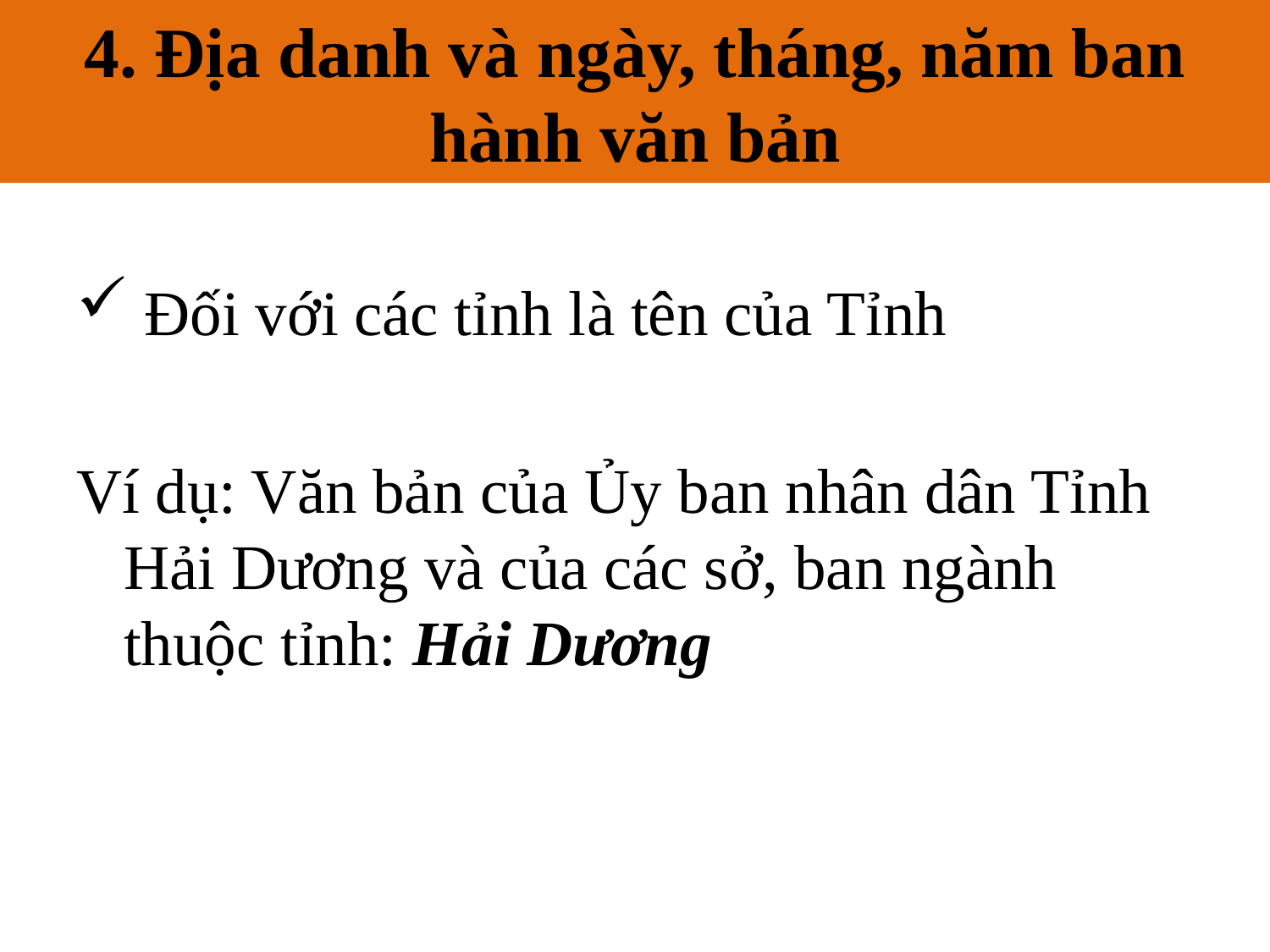

4. Địa danh và ngày, tháng, năm ban hành văn bản
# 4. Địa danh và ngày, tháng, năm ban hành văn bản
 Đối với các tỉnh là tên của Tỉnh

Ví dụ: Văn bản của Ủy ban nhân dân Tỉnh Hải Dương và của các sở, ban ngành thuộc tỉnh: Hải Dương